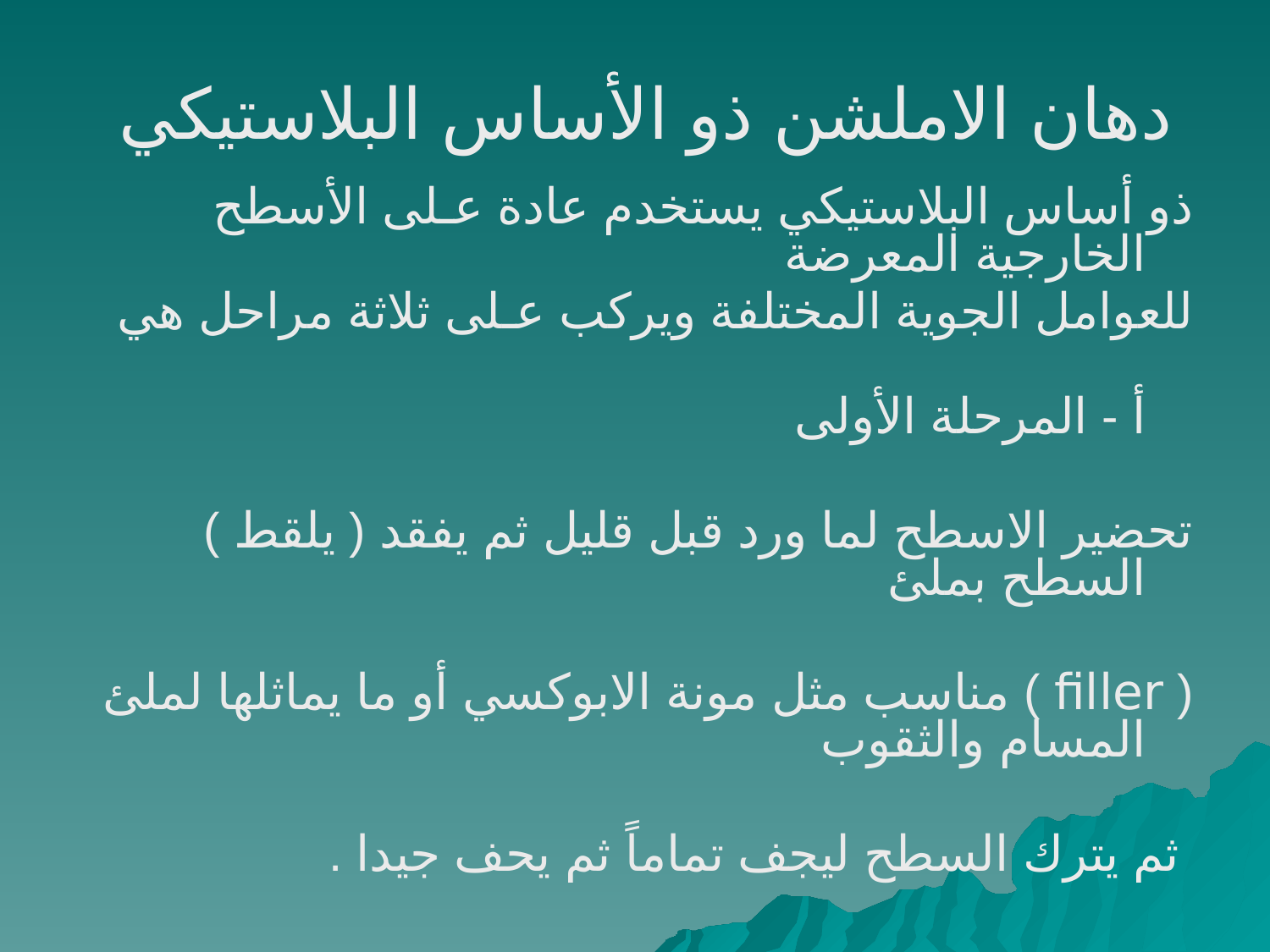

# دهان الاملشن ذو الأساس البلاستيكي
ذو أساس البلاستيكي يستخدم عادة عـلى الأسطح الخارجية المعرضة
للعوامل الجوية المختلفة ويركب عـلى ثلاثة مراحل هي
أ - المرحلة الأولى

تحضير الاسطح لما ورد قبل قليل ثم يفقد ( يلقط ) السطح بملئ

( filler ) مناسب مثل مونة الابوكسي أو ما يماثلها لملئ المسام والثقوب

 ثم يترك السطح ليجف تماماً ثم يحف جيدا .